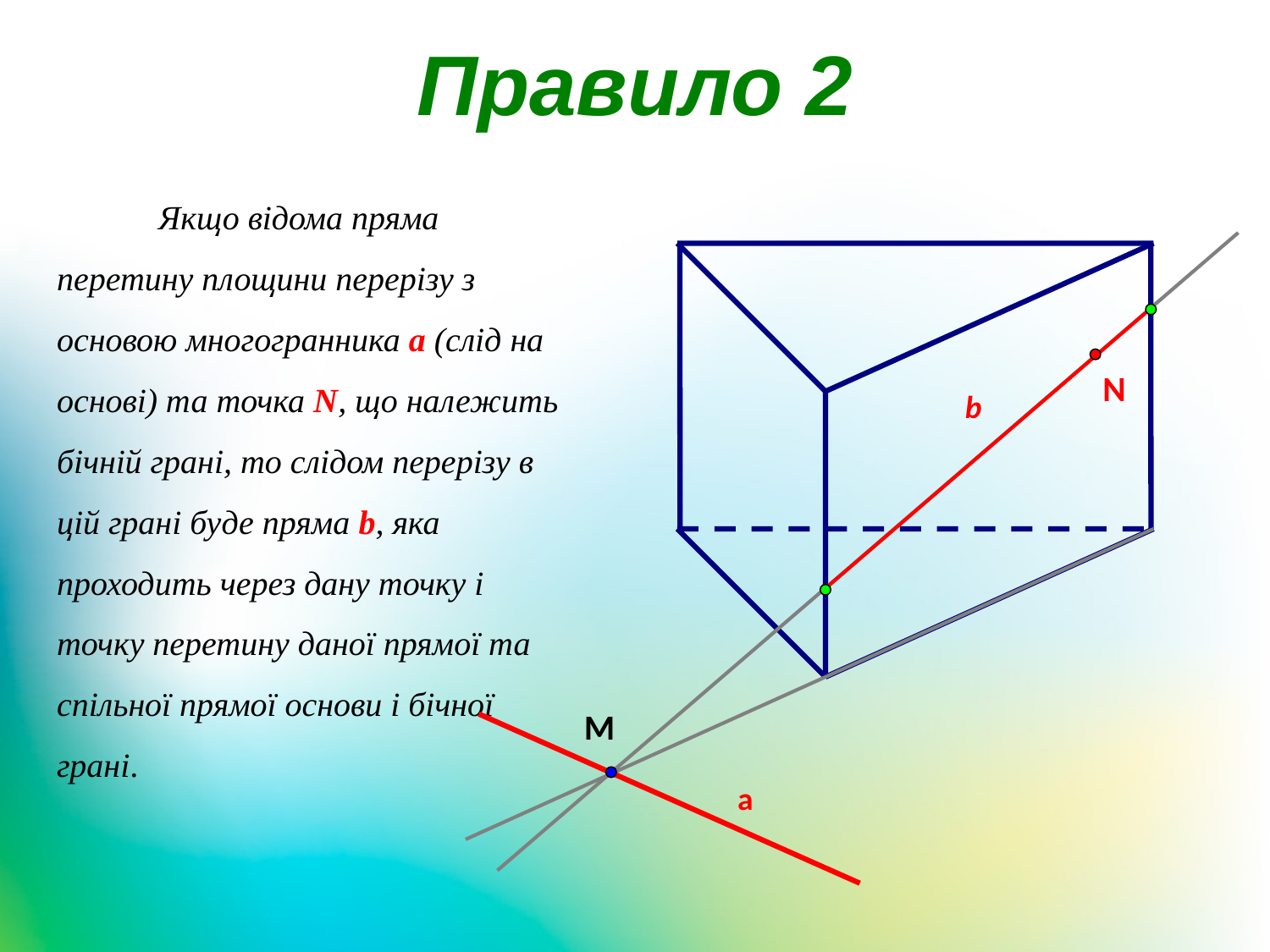

# Правило 2
	Якщо відома пряма перетину площини перерізу з основою многогранника a (слід на основі) та точка N, що належить бічній грані, то слідом перерізу в цій грані буде пряма b, яка проходить через дану точку і точку перетину даної прямої та спільної прямої основи і бічної грані.

N
b

М

a